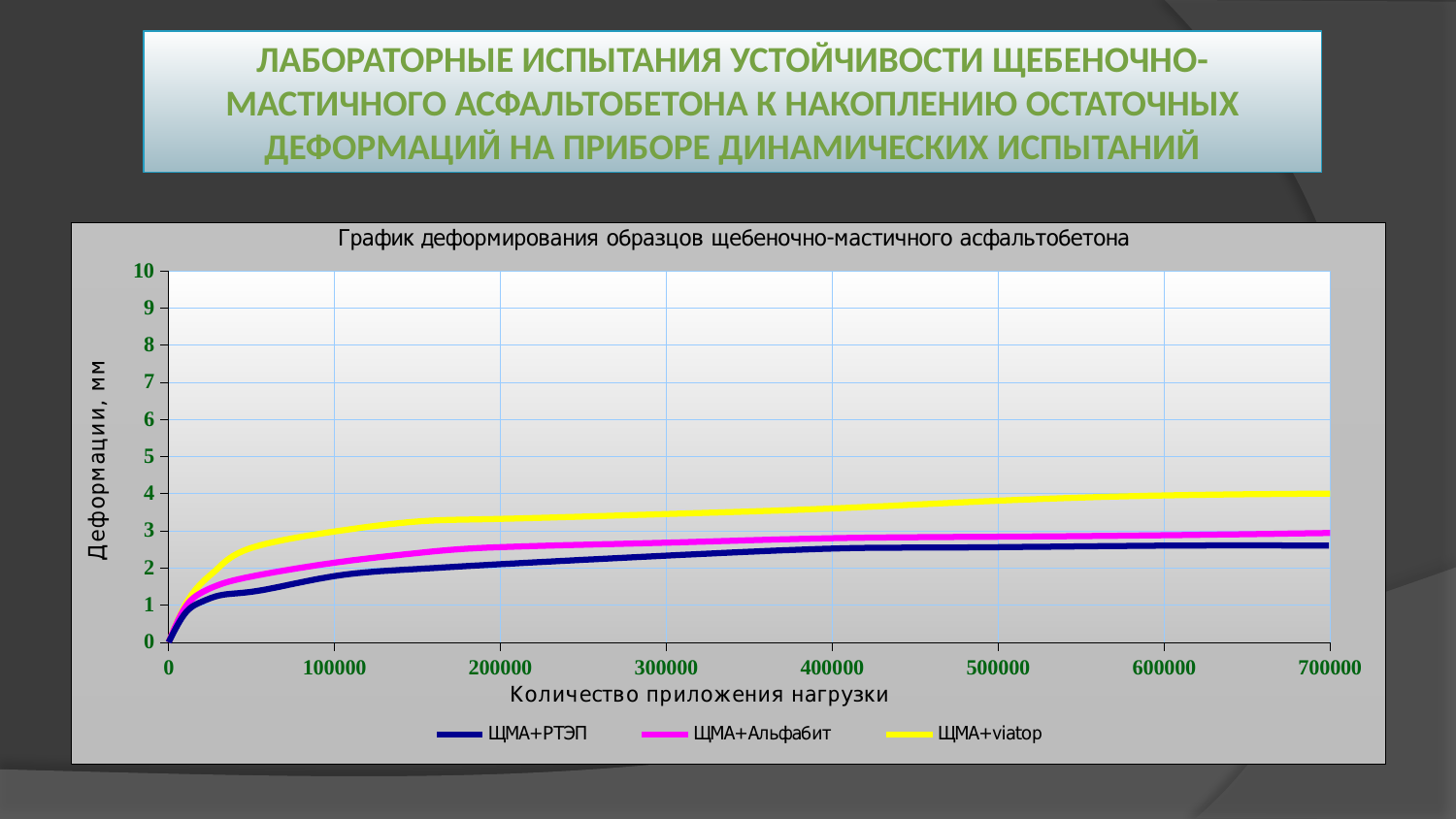

# Лабораторные испытания устойчивости щебеночно-мастичного асфальтобетона к накоплению остаточных деформаций на приборе динамических испытаний

### Chart: График деформирования образцов щебеночно-мастичного асфальтобетона

| Category |  |  |  |
|---|---|---|---|